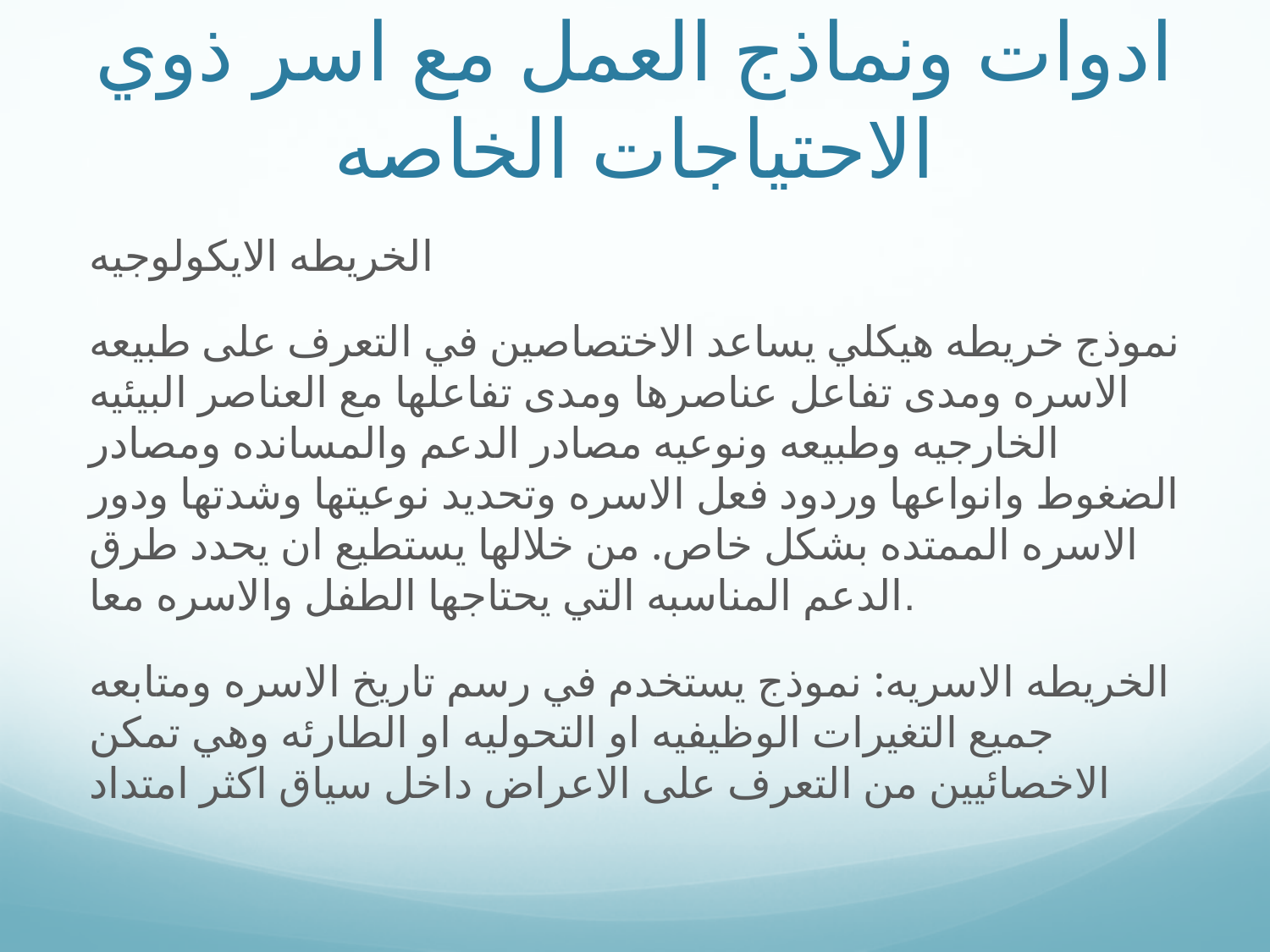

# ادوات ونماذج العمل مع اسر ذوي الاحتياجات الخاصه
الخريطه الايكولوجيه
نموذج خريطه هيكلي يساعد الاختصاصين في التعرف على طبيعه الاسره ومدى تفاعل عناصرها ومدى تفاعلها مع العناصر البيئيه الخارجيه وطبيعه ونوعيه مصادر الدعم والمسانده ومصادر الضغوط وانواعها وردود فعل الاسره وتحديد نوعيتها وشدتها ودور الاسره الممتده بشكل خاص. من خلالها يستطيع ان يحدد طرق الدعم المناسبه التي يحتاجها الطفل والاسره معا.
الخريطه الاسريه: نموذج يستخدم في رسم تاريخ الاسره ومتابعه جميع التغيرات الوظيفيه او التحوليه او الطارئه وهي تمكن الاخصائيين من التعرف على الاعراض داخل سياق اكثر امتداد